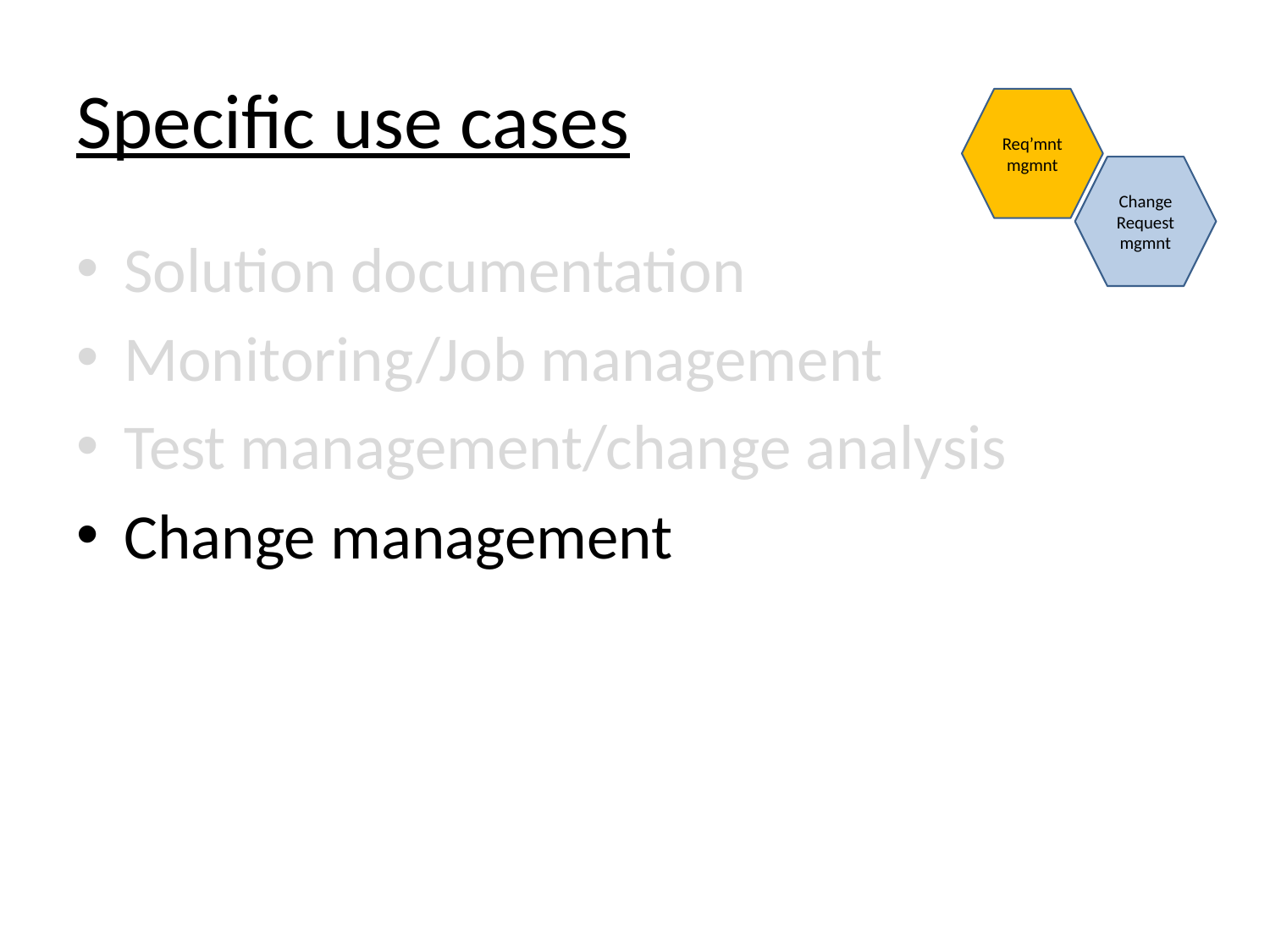

# Specific use cases
Req’mnt mgmnt
Change Request mgmnt
Solution documentation
Monitoring/Job management
Test management/change analysis
Change management